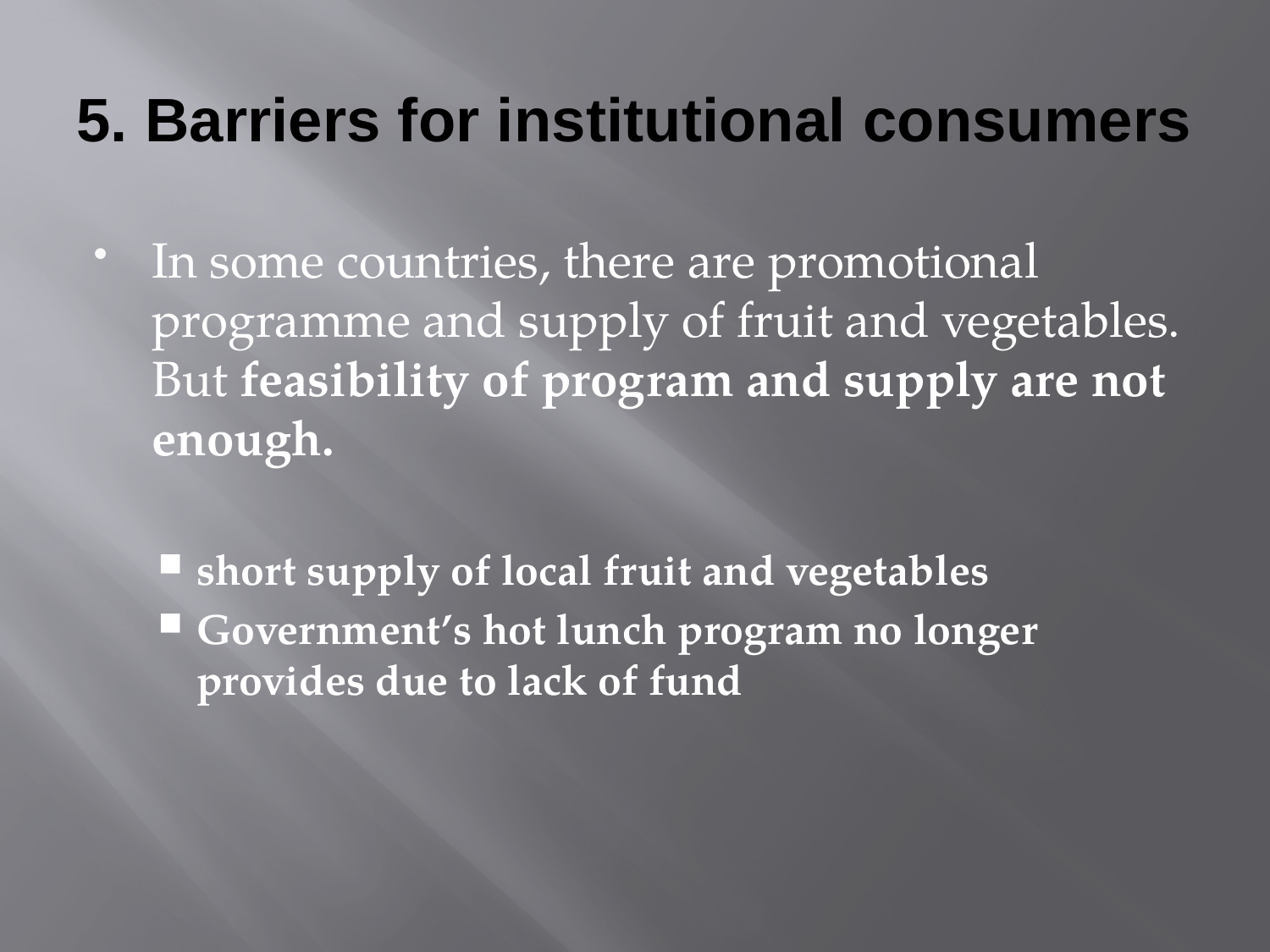

# 5. Barriers for institutional consumers
In some countries, there are promotional programme and supply of fruit and vegetables. But feasibility of program and supply are not enough.

short supply of local fruit and vegetables
Government’s hot lunch program no longer provides due to lack of fund